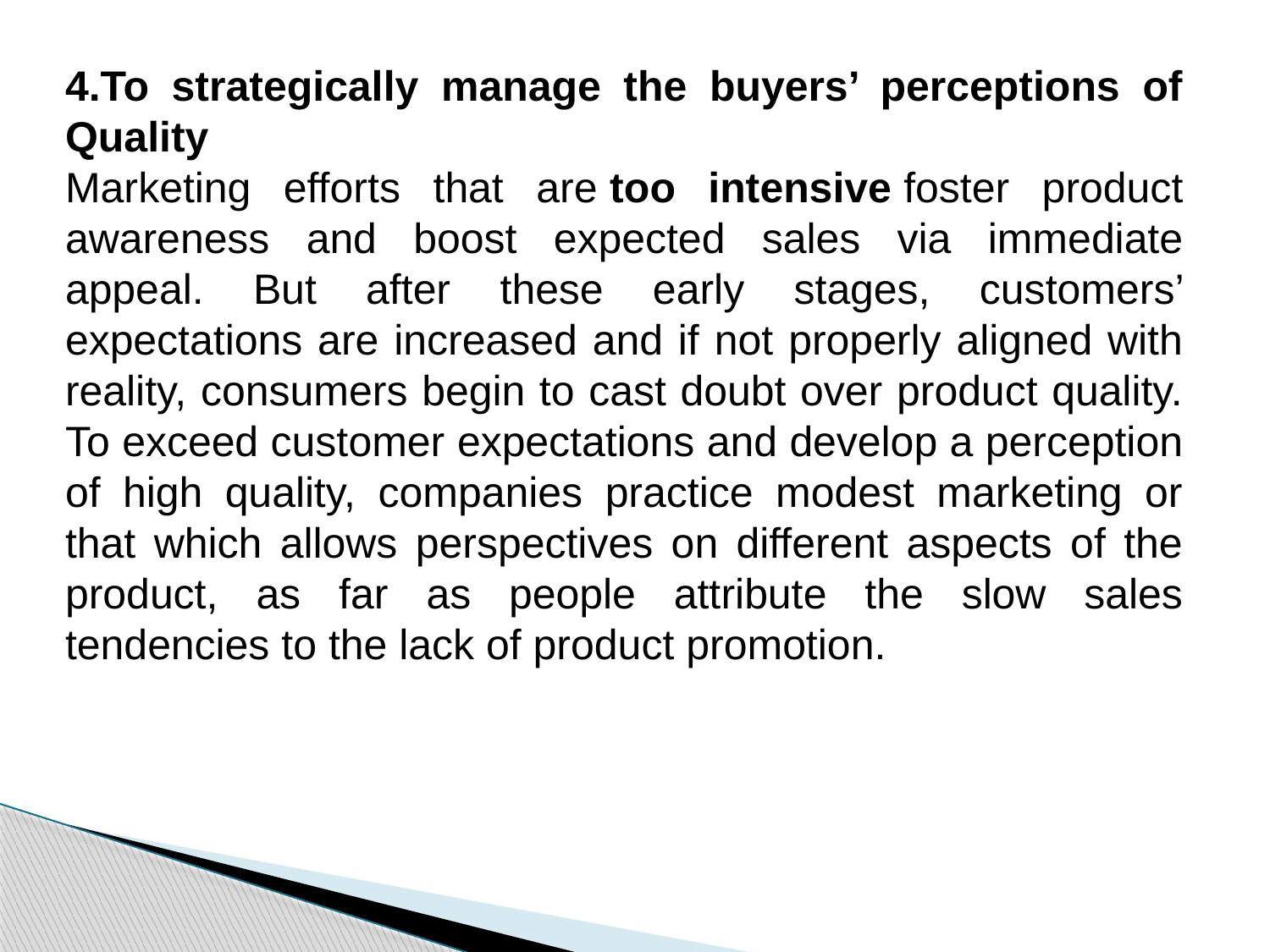

4.To strategically manage the buyers’ perceptions of Quality
Marketing efforts that are too intensive foster product awareness and boost expected sales via immediate appeal. But after these early stages, customers’ expectations are increased and if not properly aligned with reality, consumers begin to cast doubt over product quality. To exceed customer expectations and develop a perception of high quality, companies practice modest marketing or that which allows perspectives on different aspects of the product, as far as people attribute the slow sales tendencies to the lack of product promotion.